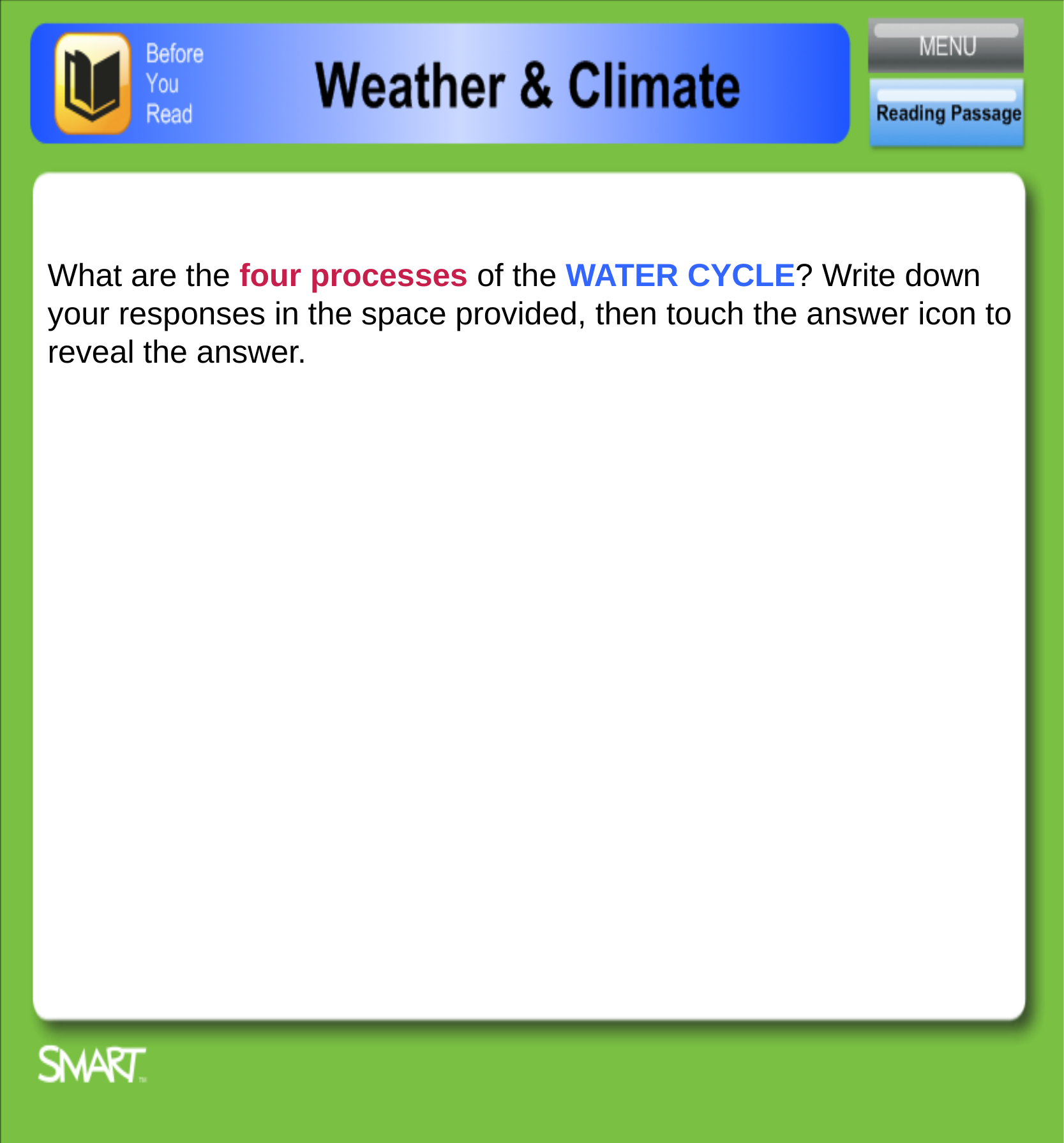

What are the four processes of the WATER CYCLE? Write down
your responses in the space provided, then touch the answer icon to reveal the answer.